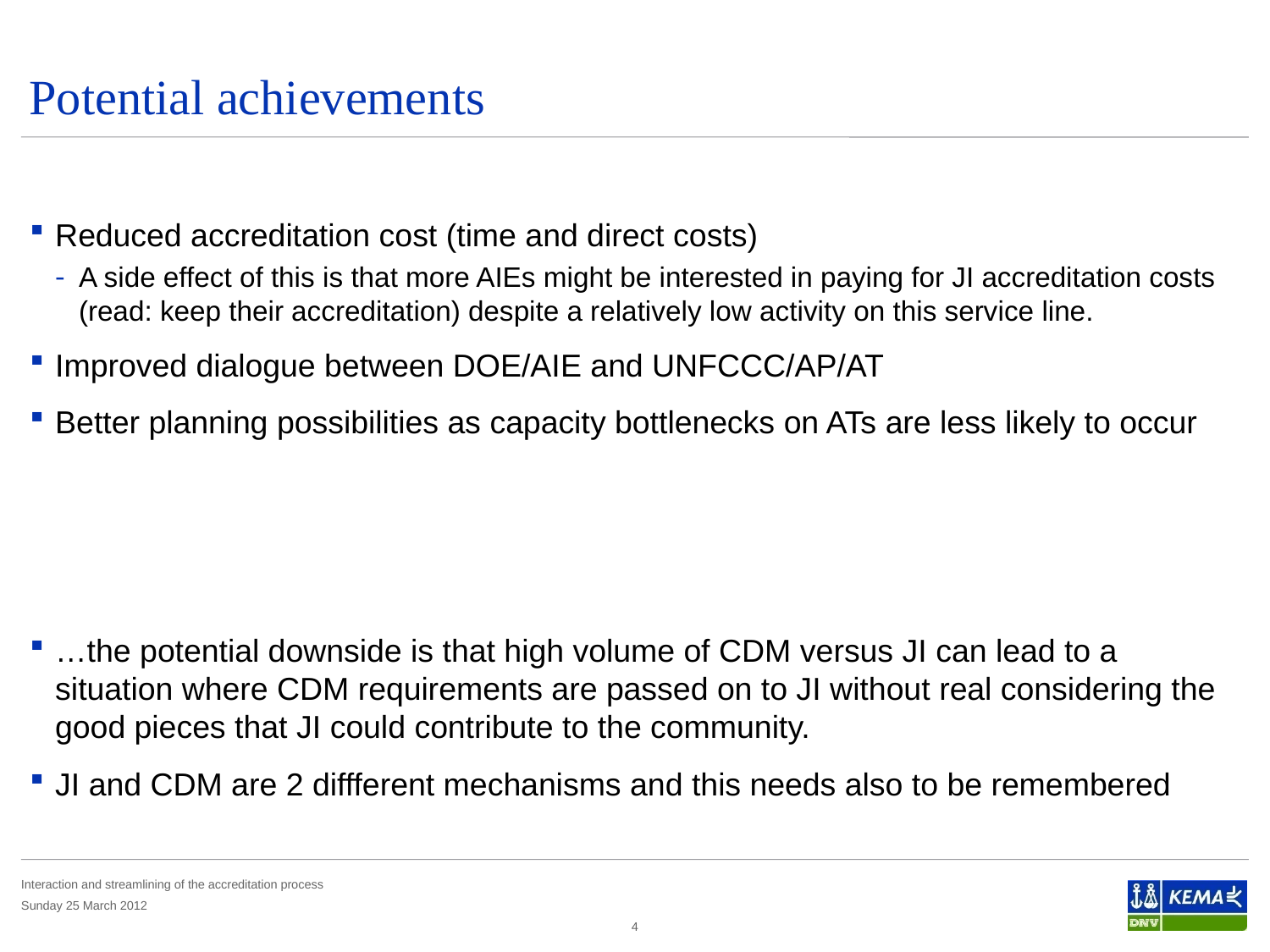

# Potential achievements

Reduced accreditation cost (time and direct costs)
A side effect of this is that more AIEs might be interested in paying for JI accreditation costs (read: keep their accreditation) despite a relatively low activity on this service line.
Improved dialogue between DOE/AIE and UNFCCC/AP/AT
Better planning possibilities as capacity bottlenecks on ATs are less likely to occur

…the potential downside is that high volume of CDM versus JI can lead to a situation where CDM requirements are passed on to JI without real considering the good pieces that JI could contribute to the community.
JI and CDM are 2 diffferent mechanisms and this needs also to be remembered

4